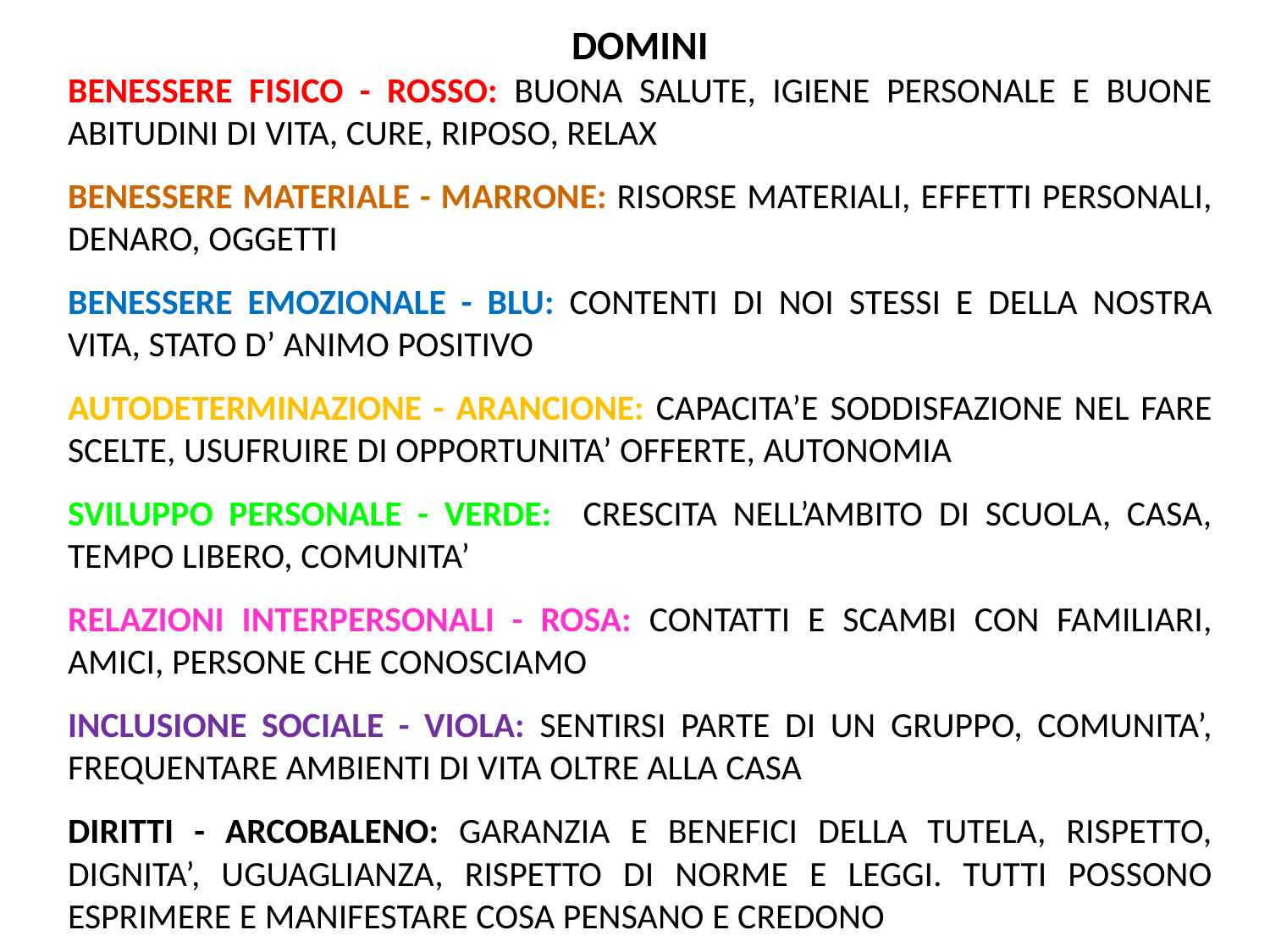

DOMINI
BENESSERE FISICO - ROSSO: BUONA SALUTE, IGIENE PERSONALE E BUONE ABITUDINI DI VITA, CURE, RIPOSO, RELAX

BENESSERE MATERIALE - MARRONE: RISORSE MATERIALI, EFFETTI PERSONALI, DENARO, OGGETTI

BENESSERE EMOZIONALE - BLU: CONTENTI DI NOI STESSI E DELLA NOSTRA VITA, STATO D’ ANIMO POSITIVO

AUTODETERMINAZIONE - ARANCIONE: CAPACITA’E SODDISFAZIONE NEL FARE SCELTE, USUFRUIRE DI OPPORTUNITA’ OFFERTE, AUTONOMIA

SVILUPPO PERSONALE - VERDE:  CRESCITA NELL’AMBITO DI SCUOLA, CASA, TEMPO LIBERO, COMUNITA’

RELAZIONI INTERPERSONALI - ROSA: CONTATTI E SCAMBI CON FAMILIARI, AMICI, PERSONE CHE CONOSCIAMO

INCLUSIONE SOCIALE - VIOLA: SENTIRSI PARTE DI UN GRUPPO, COMUNITA’, FREQUENTARE AMBIENTI DI VITA OLTRE ALLA CASA

DIRITTI - ARCOBALENO: GARANZIA E BENEFICI DELLA TUTELA, RISPETTO, DIGNITA’, UGUAGLIANZA, RISPETTO DI NORME E LEGGI. TUTTI POSSONO ESPRIMERE E MANIFESTARE COSA PENSANO E CREDONO